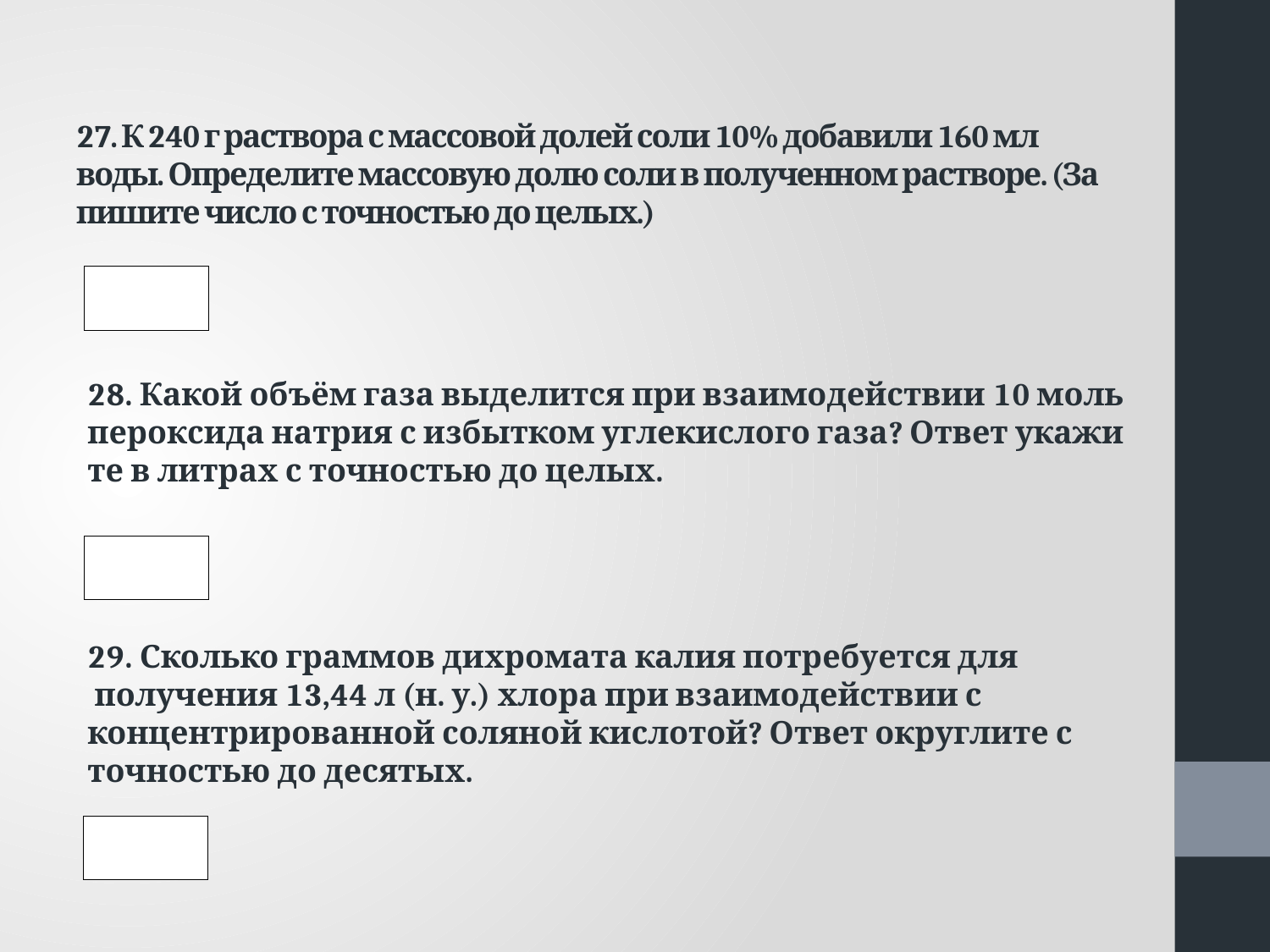

# 27. К 240 г рас­тво­ра с мас­со­вой долей соли 10% до­ба­ви­ли 160 мл воды. Опре­де­ли­те мас­со­вую долю соли в по­лу­чен­ном рас­тво­ре. (За­пи­ши­те число с точ­но­стью до целых.)

6
28. Какой объём газа вы­де­лит­ся при вза­и­мо­дей­ствии 10 моль
пе­рок­си­да на­трия с из­быт­ком уг­ле­кис­ло­го газа? Ответ ука­жи­те в лит­рах с точ­но­стью до целых.
112

29. Сколь­ко грам­мов ди­хро­ма­та калия по­тре­бу­ет­ся для
 по­лу­че­ния 13,44 л (н. у.) хлора при вза­и­мо­дей­ствии с
кон­цен­три­ро­ван­ной со­ля­ной кис­ло­той? Ответ округ­ли­те с
точ­но­стью до де­ся­тых.
58,8